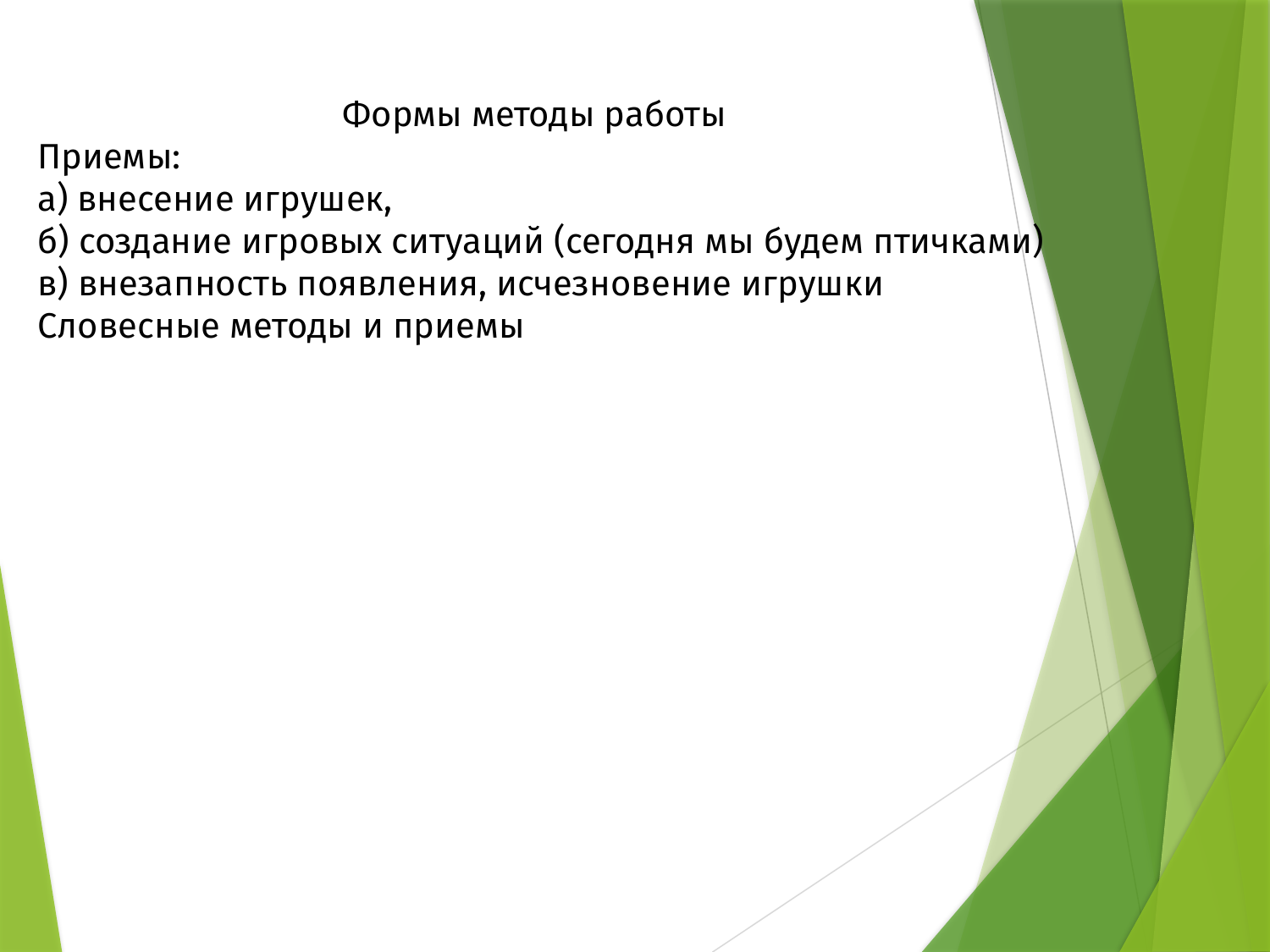

# Формы методы работы Приемы: а) внесение игрушек, б) создание игровых ситуаций (сегодня мы будем птичками) в) внезапность появления, исчезновение игрушки Словесные методы и приемы